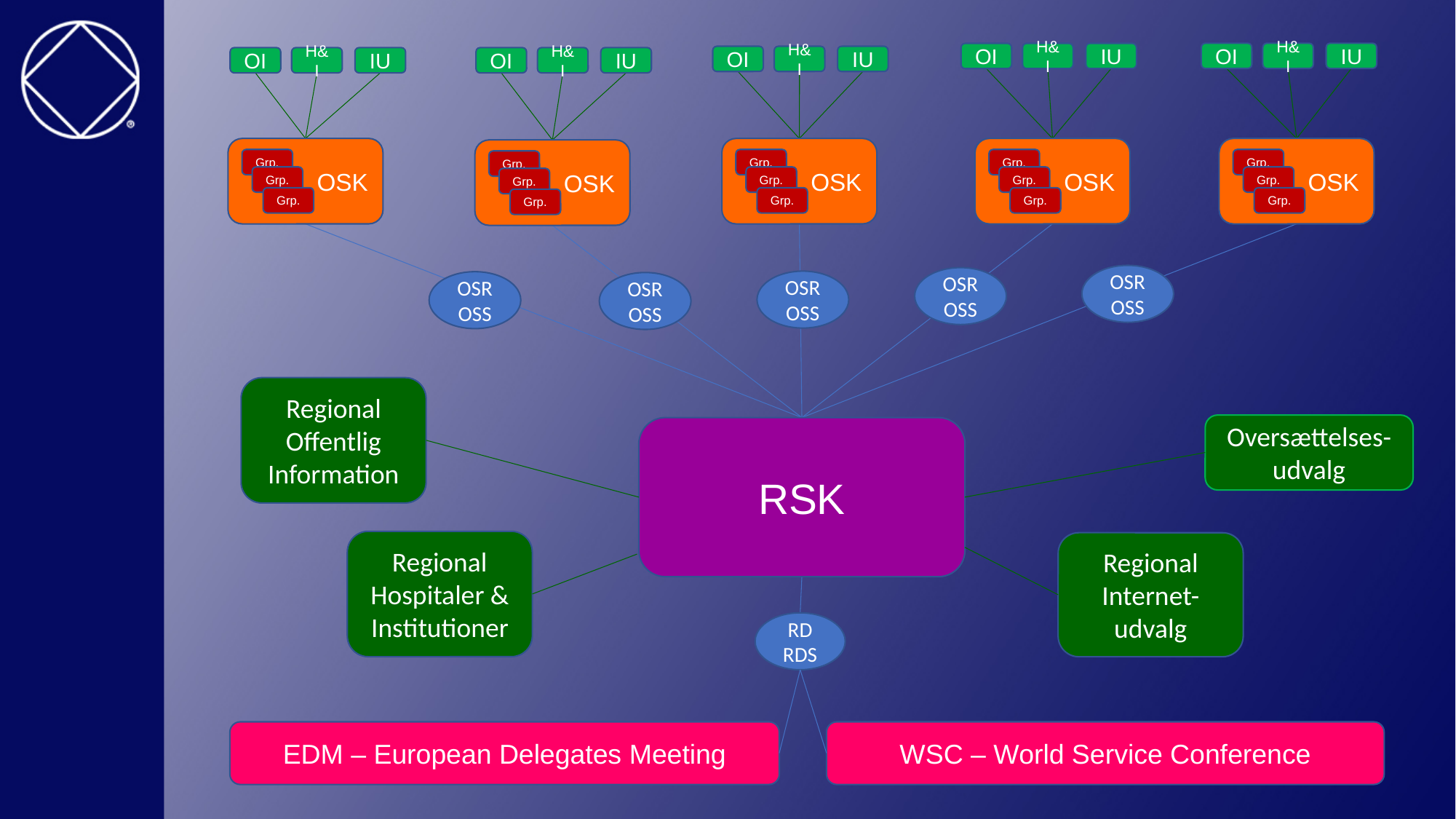

IU
H&I
OI
IU
H&I
OI
IU
H&I
OI
IU
H&I
OI
IU
H&I
OI
OSK
OSK
OSK
OSK
OSK
Grp.
Grp.
Grp.
Grp.
Grp.
Grp.
Grp.
Grp.
Grp.
Grp.
Grp.
Grp.
Grp.
Grp.
Grp.
OSR
OSS
OSR OSS
OSR OSS
OSR OSS
OSR OSS
Regional Offentlig
Information
Oversættelses- udvalg
RSK
Regional
Hospitaler & Institutioner
Regional Internet-udvalg
RD
RDS
EDM – European Delegates Meeting
WSC – World Service Conference